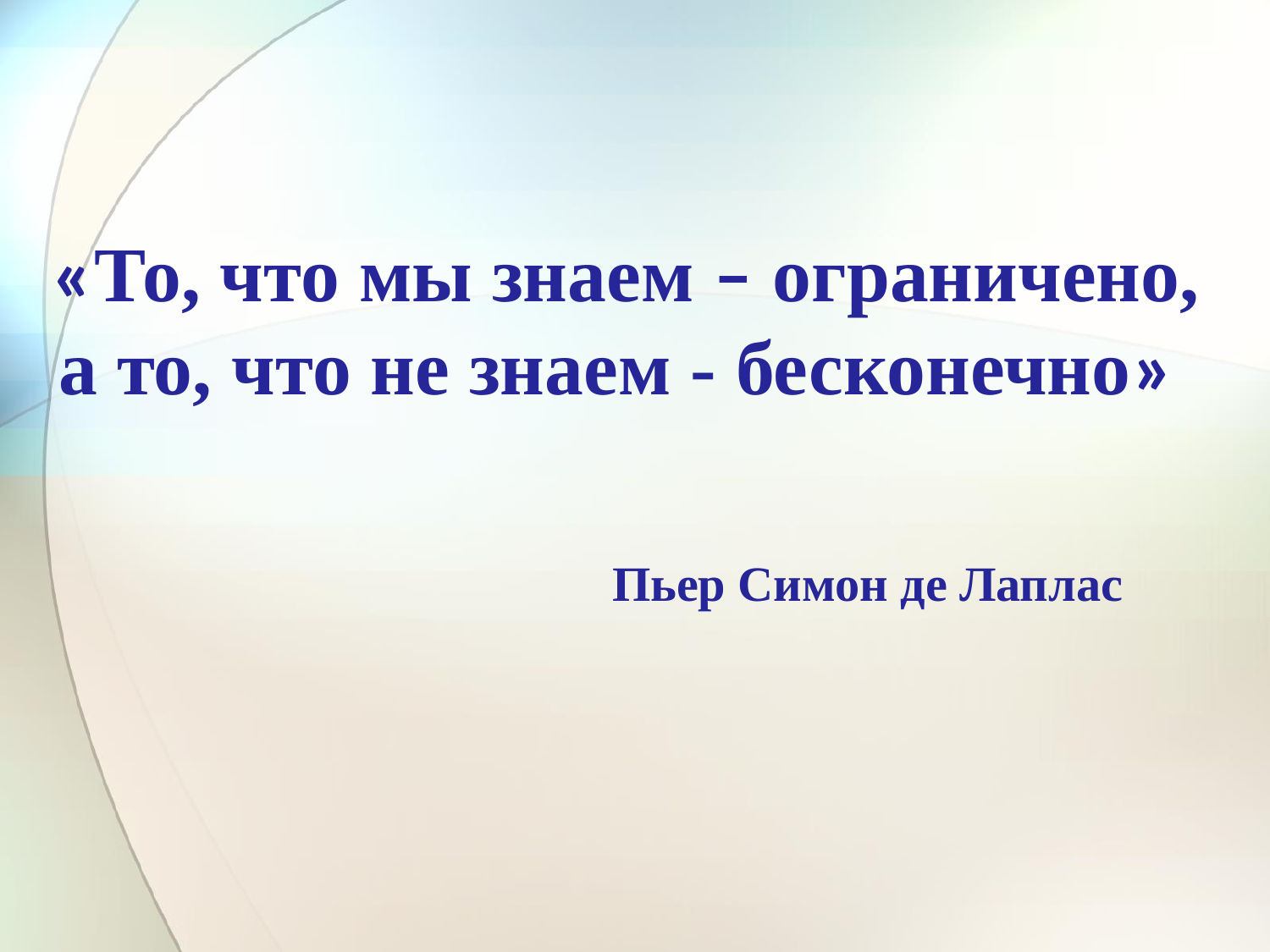

«То, что мы знаем – ограничено, а то, что не знаем - бесконечно»
           Пьер Симон де Лаплас